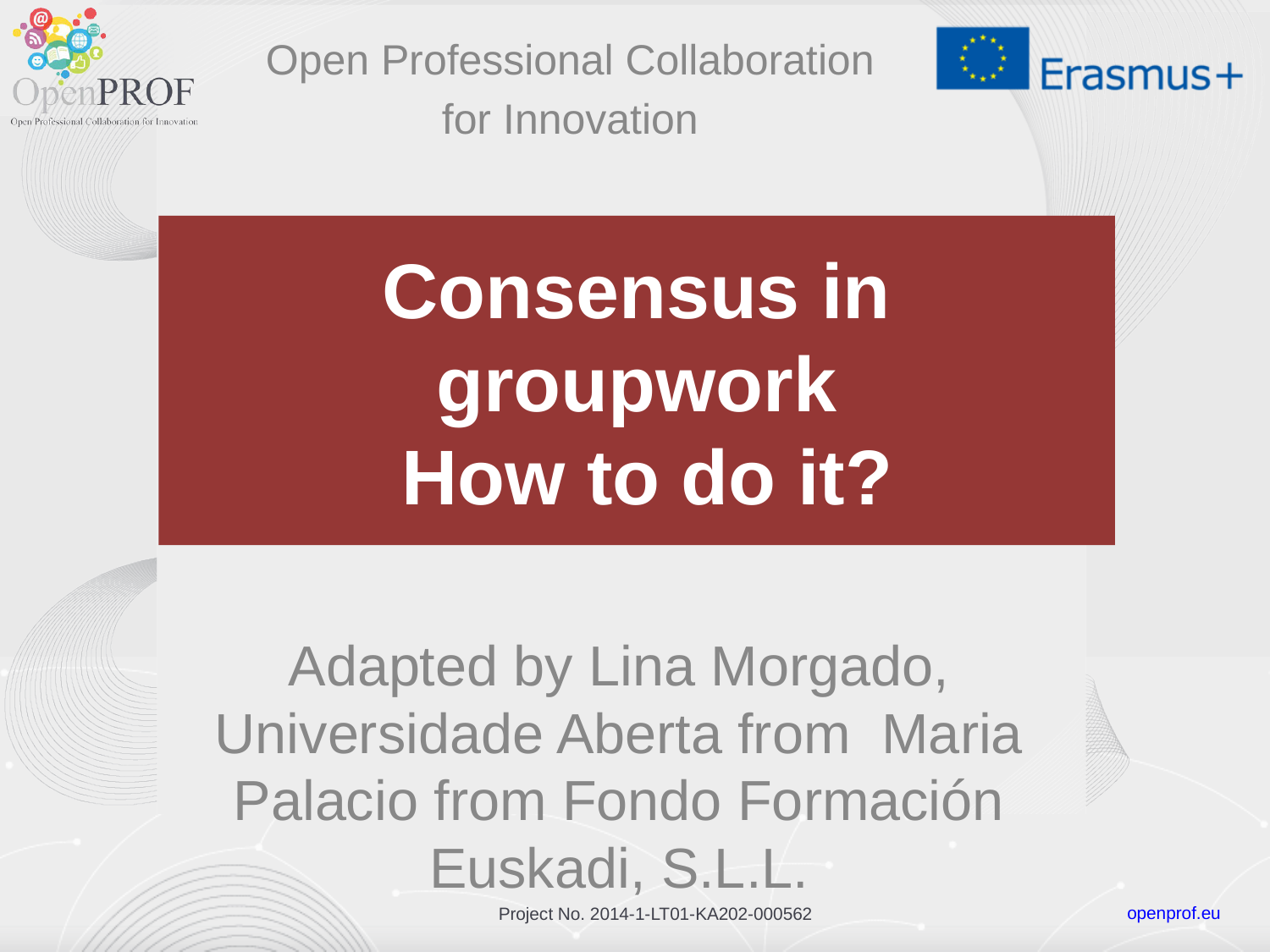

Open Professional Collaboration
for Innovation
# Consensus in groupwork How to do it?
Adapted by Lina Morgado, Universidade Aberta from  Maria Palacio from Fondo Formación Euskadi, S.L.L.